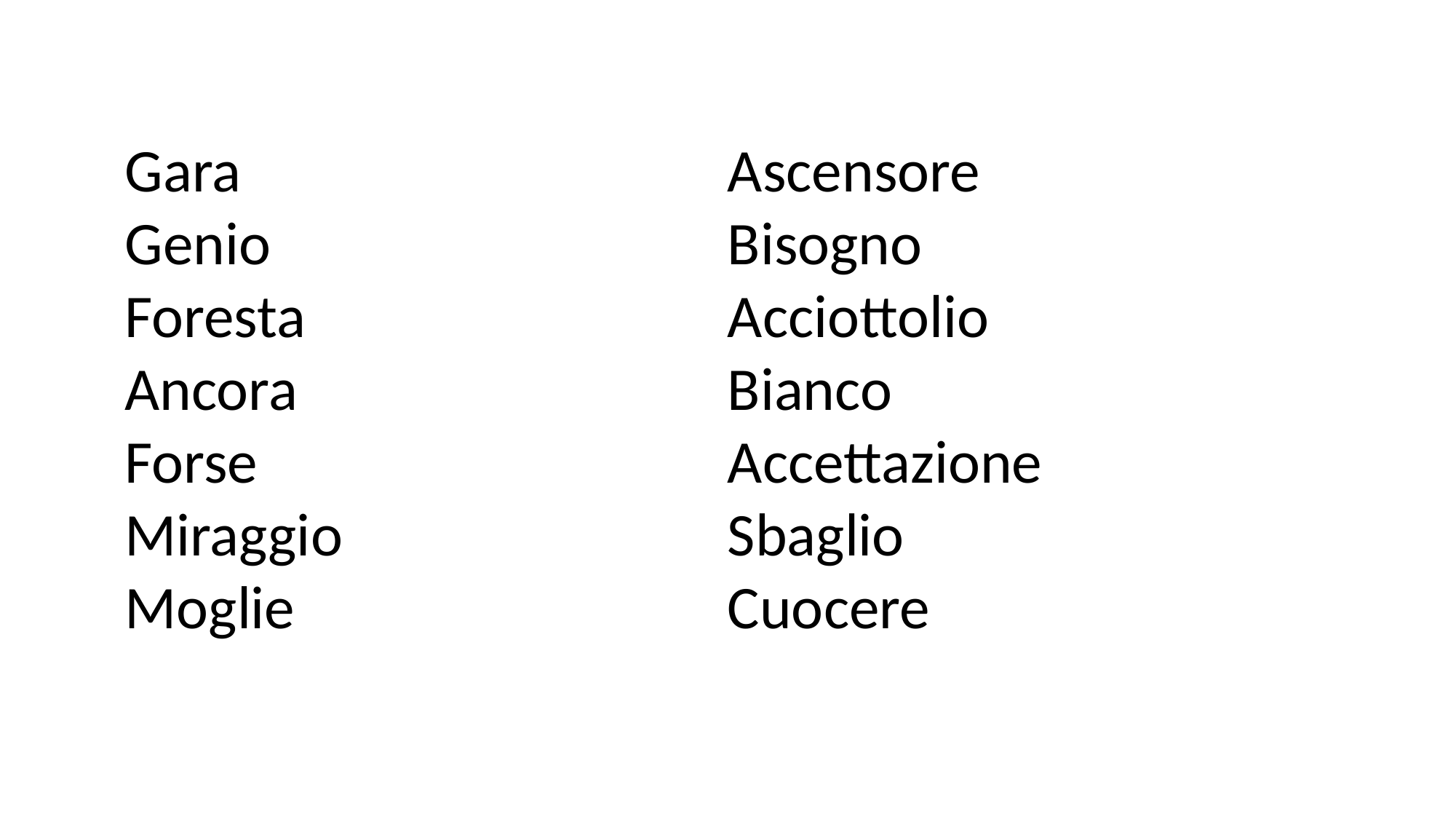

Gara
Genio
Foresta
Ancora
Forse
Miraggio
Moglie

Ascensore
Bisogno
Acciottolio
Bianco
Accettazione
Sbaglio
Cuocere